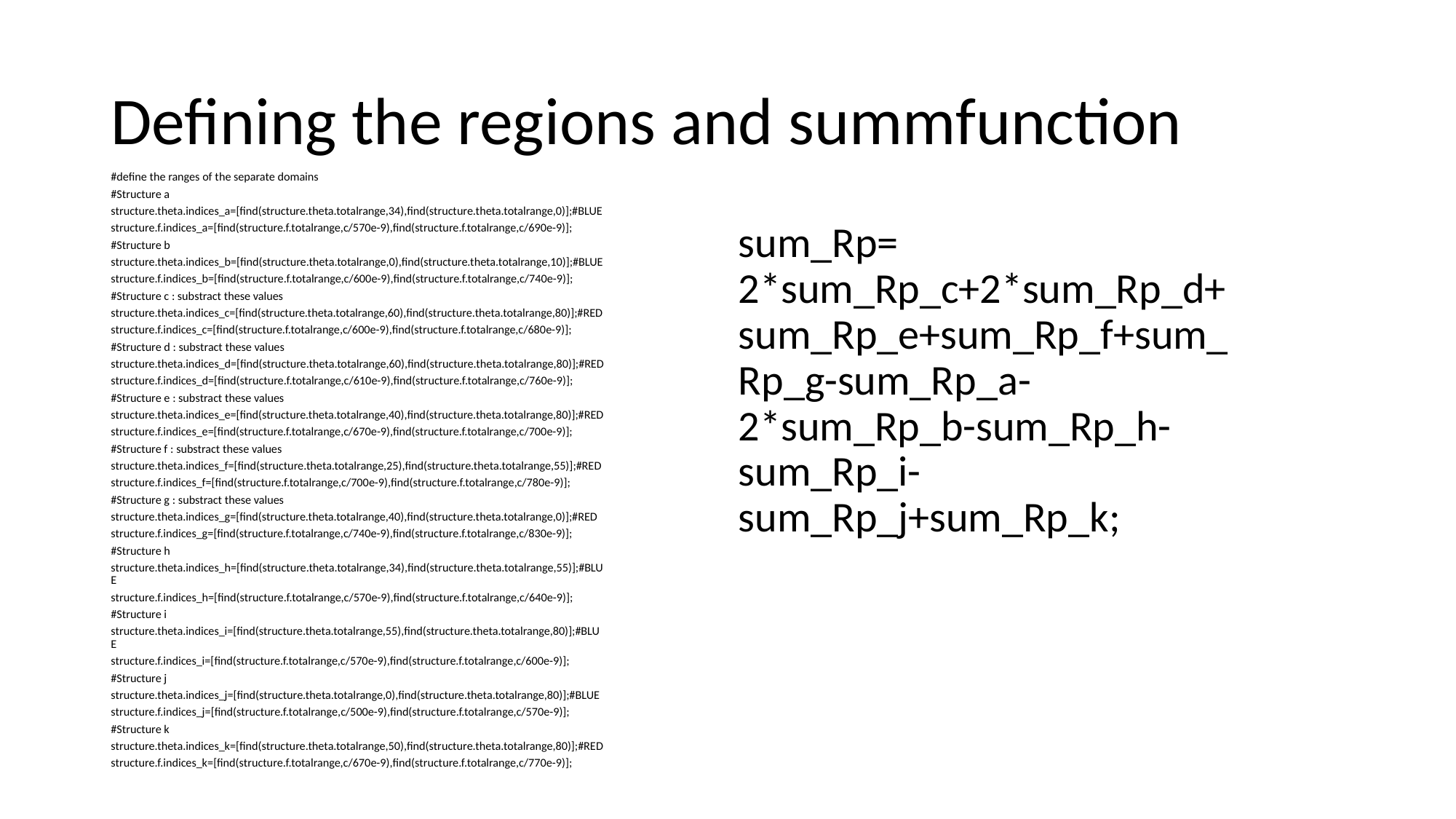

# Defining the regions and summfunction
#define the ranges of the separate domains
#Structure a
structure.theta.indices_a=[find(structure.theta.totalrange,34),find(structure.theta.totalrange,0)];#BLUE
structure.f.indices_a=[find(structure.f.totalrange,c/570e-9),find(structure.f.totalrange,c/690e-9)];
#Structure b
structure.theta.indices_b=[find(structure.theta.totalrange,0),find(structure.theta.totalrange,10)];#BLUE
structure.f.indices_b=[find(structure.f.totalrange,c/600e-9),find(structure.f.totalrange,c/740e-9)];
#Structure c : substract these values
structure.theta.indices_c=[find(structure.theta.totalrange,60),find(structure.theta.totalrange,80)];#RED
structure.f.indices_c=[find(structure.f.totalrange,c/600e-9),find(structure.f.totalrange,c/680e-9)];
#Structure d : substract these values
structure.theta.indices_d=[find(structure.theta.totalrange,60),find(structure.theta.totalrange,80)];#RED
structure.f.indices_d=[find(structure.f.totalrange,c/610e-9),find(structure.f.totalrange,c/760e-9)];
#Structure e : substract these values
structure.theta.indices_e=[find(structure.theta.totalrange,40),find(structure.theta.totalrange,80)];#RED
structure.f.indices_e=[find(structure.f.totalrange,c/670e-9),find(structure.f.totalrange,c/700e-9)];
#Structure f : substract these values
structure.theta.indices_f=[find(structure.theta.totalrange,25),find(structure.theta.totalrange,55)];#RED
structure.f.indices_f=[find(structure.f.totalrange,c/700e-9),find(structure.f.totalrange,c/780e-9)];
#Structure g : substract these values
structure.theta.indices_g=[find(structure.theta.totalrange,40),find(structure.theta.totalrange,0)];#RED
structure.f.indices_g=[find(structure.f.totalrange,c/740e-9),find(structure.f.totalrange,c/830e-9)];
#Structure h
structure.theta.indices_h=[find(structure.theta.totalrange,34),find(structure.theta.totalrange,55)];#BLUE
structure.f.indices_h=[find(structure.f.totalrange,c/570e-9),find(structure.f.totalrange,c/640e-9)];
#Structure i
structure.theta.indices_i=[find(structure.theta.totalrange,55),find(structure.theta.totalrange,80)];#BLUE
structure.f.indices_i=[find(structure.f.totalrange,c/570e-9),find(structure.f.totalrange,c/600e-9)];
#Structure j
structure.theta.indices_j=[find(structure.theta.totalrange,0),find(structure.theta.totalrange,80)];#BLUE
structure.f.indices_j=[find(structure.f.totalrange,c/500e-9),find(structure.f.totalrange,c/570e-9)];
#Structure k
structure.theta.indices_k=[find(structure.theta.totalrange,50),find(structure.theta.totalrange,80)];#RED
structure.f.indices_k=[find(structure.f.totalrange,c/670e-9),find(structure.f.totalrange,c/770e-9)];

sum_Rp= 2*sum_Rp_c+2*sum_Rp_d+sum_Rp_e+sum_Rp_f+sum_Rp_g-sum_Rp_a-2*sum_Rp_b-sum_Rp_h-sum_Rp_i-sum_Rp_j+sum_Rp_k;